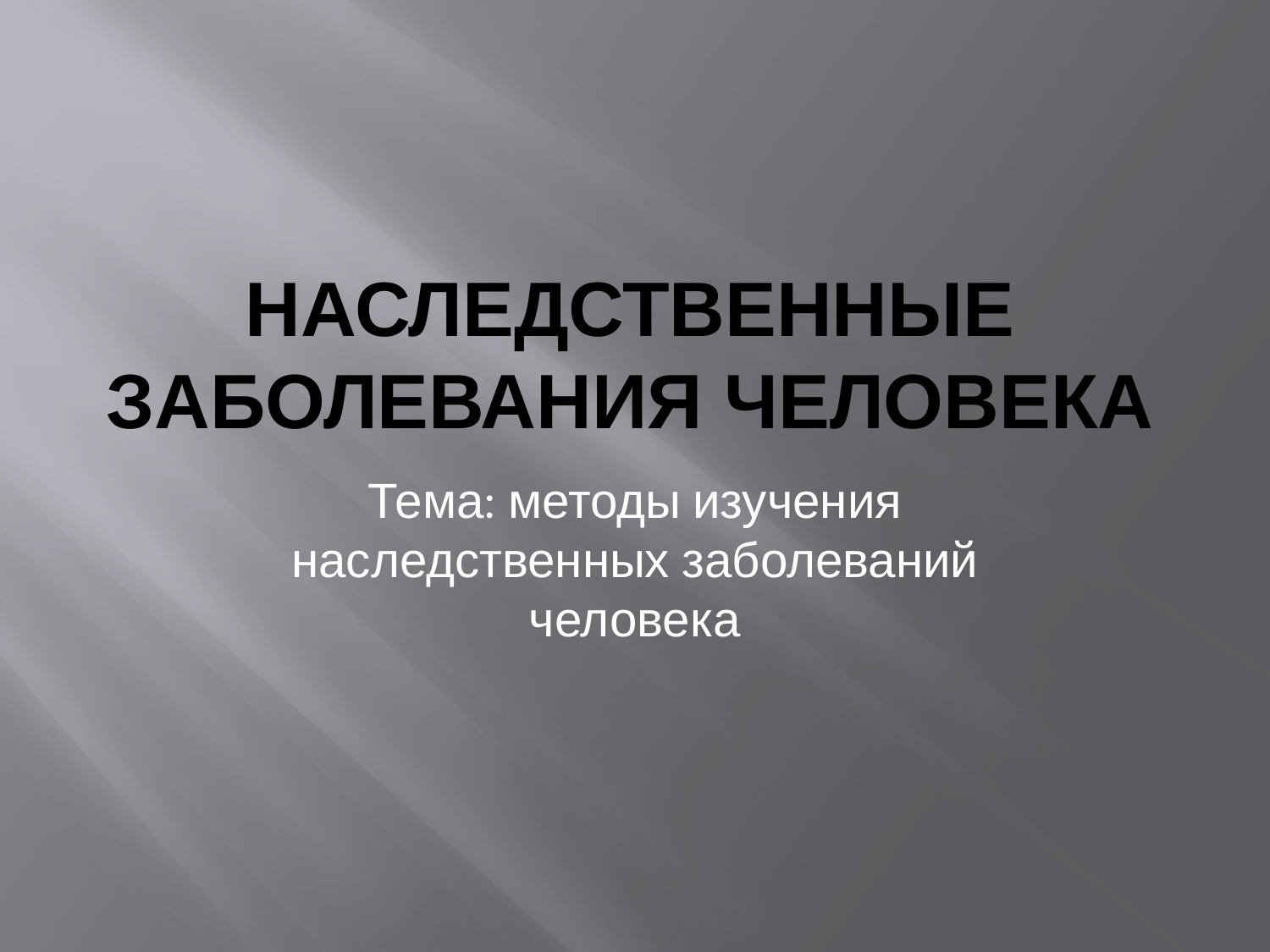

# Наследственные заболевания человека
Тема: методы изучения наследственных заболеваний человека